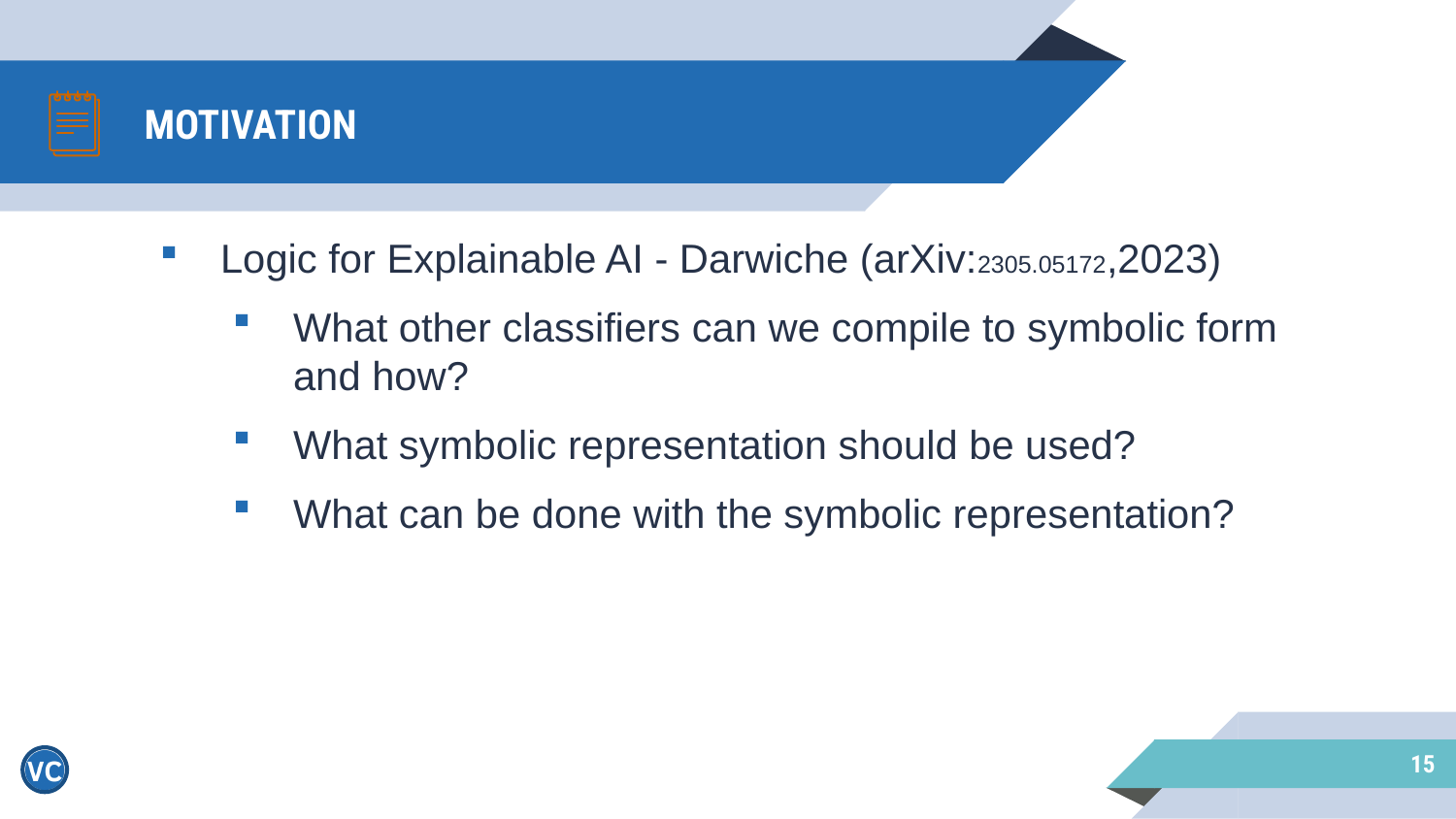

# MOTIVATION

Logic for Explainable AI - Darwiche (arXiv:2305.05172,2023)
What other classifiers can we compile to symbolic form and how?
What symbolic representation should be used?
What can be done with the symbolic representation?

15